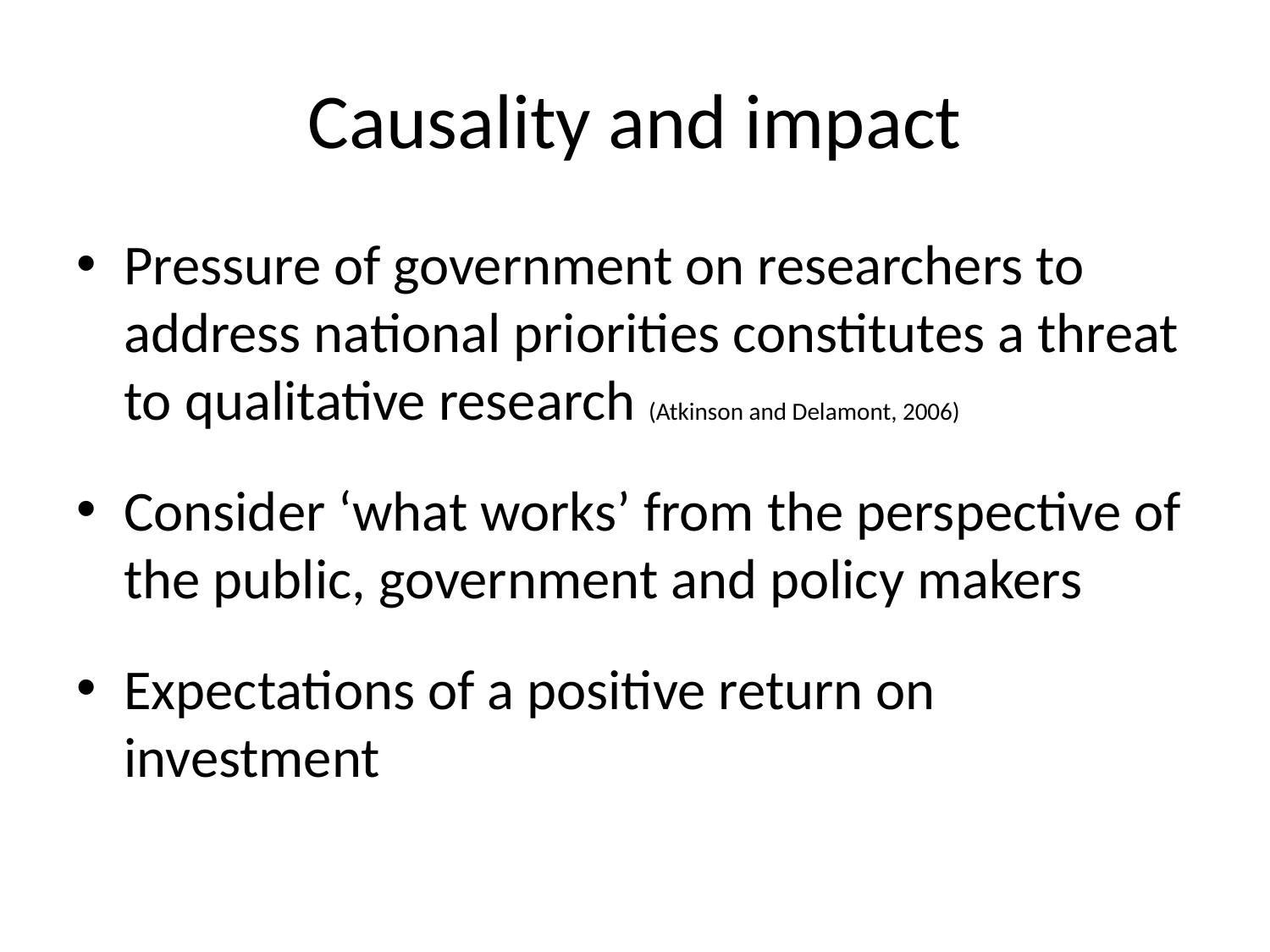

# Causality and impact
Pressure of government on researchers to address national priorities constitutes a threat to qualitative research (Atkinson and Delamont, 2006)
Consider ‘what works’ from the perspective of the public, government and policy makers
Expectations of a positive return on investment